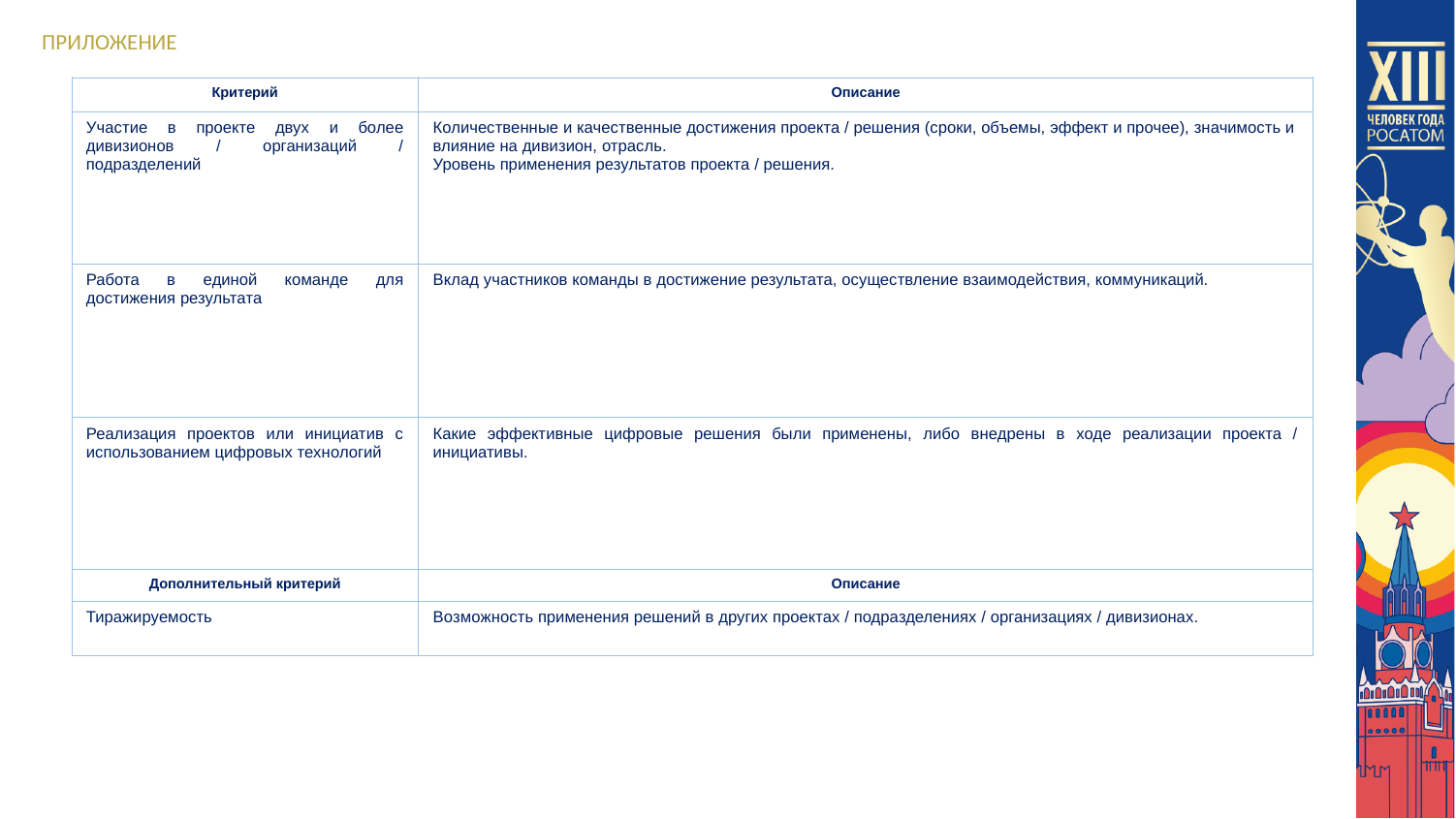

ПРИЛОЖЕНИЕ
| Критерий | Описание |
| --- | --- |
| Участие в проекте двух и более дивизионов / организаций / подразделений | Количественные и качественные достижения проекта / решения (сроки, объемы, эффект и прочее), значимость и влияние на дивизион, отрасль. Уровень применения результатов проекта / решения. |
| Работа в единой команде для достижения результата | Вклад участников команды в достижение результата, осуществление взаимодействия, коммуникаций. |
| Реализация проектов или инициатив с использованием цифровых технологий | Какие эффективные цифровые решения были применены, либо внедрены в ходе реализации проекта / инициативы. |
| Дополнительный критерий | Описание |
| Тиражируемость | Возможность применения решений в других проектах / подразделениях / организациях / дивизионах. |